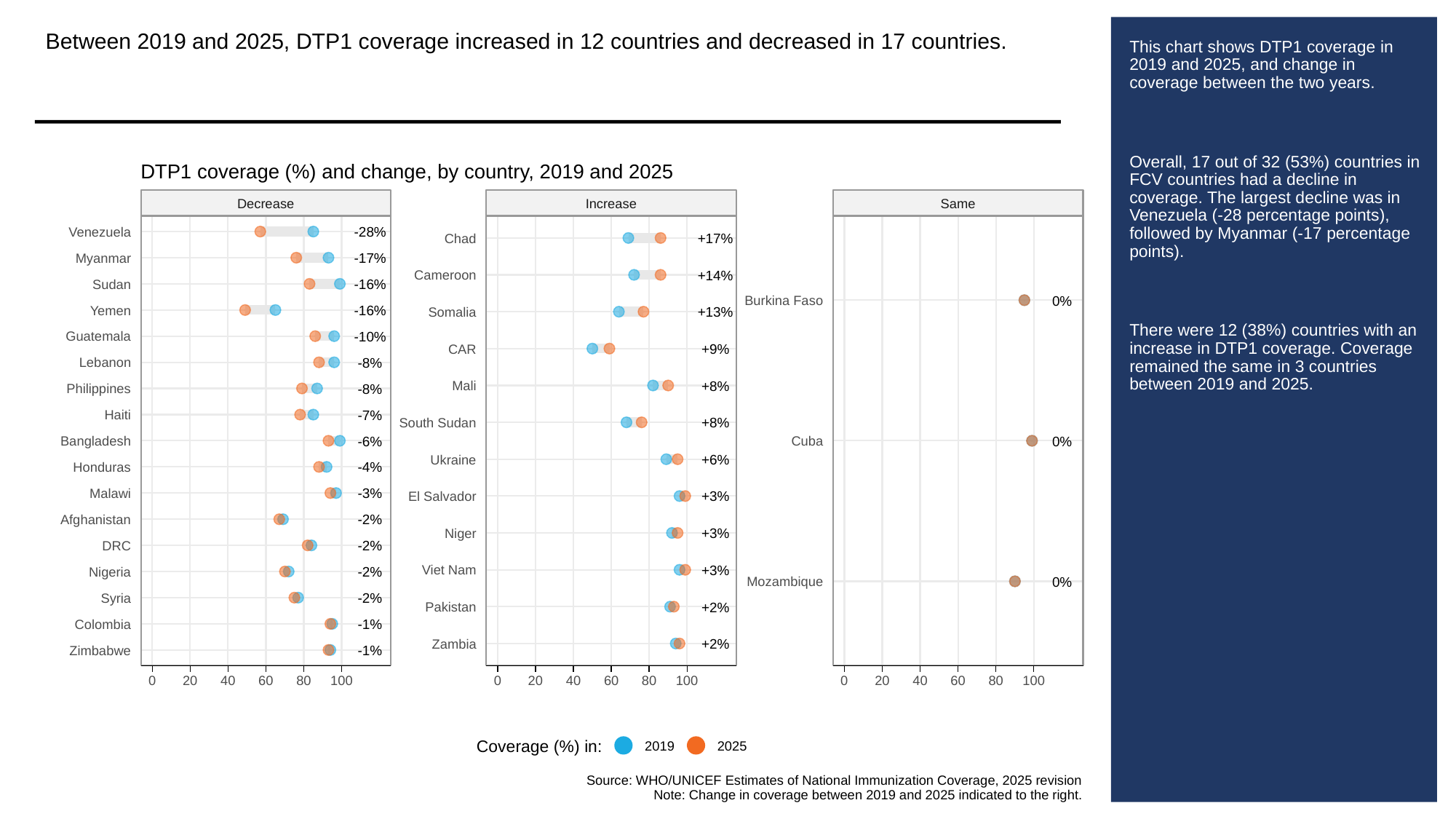

Between 2019 and 2025, DTP1 coverage increased in 12 countries and decreased in 17 countries.
# This chart shows DTP1 coverage in 2019 and 2025, and change in coverage between the two years.

Overall, 17 out of 32 (53%) countries in FCV countries had a decline in coverage. The largest decline was in Venezuela (-28 percentage points), followed by Myanmar (-17 percentage points).

There were 12 (38%) countries with an increase in DTP1 coverage. Coverage remained the same in 3 countries between 2019 and 2025.

DTP1 coverage (%) and change, by country, 2019 and 2025

Decrease
Increase
Same

-28%
Venezuela

+17%
Chad

-17%
Myanmar

+14%
Cameroon

-16%
Sudan

0%
Burkina Faso

-16%
Yemen

+13%
Somalia

-10%
Guatemala

+9%
CAR

-8%
Lebanon

+8%
Mali

-8%
Philippines

-7%
Haiti

+8%
South Sudan

-6%
0%
Bangladesh
Cuba

+6%
Ukraine

-4%
Honduras

-3%
Malawi

+3%
El Salvador

-2%
Afghanistan

+3%
Niger

-2%
DRC

+3%
Viet Nam

-2%
Nigeria

0%
Mozambique

-2%
Syria

+2%
Pakistan

-1%
Colombia

+2%
Zambia

-1%
Zimbabwe

0
20
40
60
80
100
0
20
40
60
80
100
0
20
40
60
80
100

Coverage (%) in:
2019
2025
Source: WHO/UNICEF Estimates of National Immunization Coverage, 2025 revision
Note: Change in coverage between 2019 and 2025 indicated to the right.